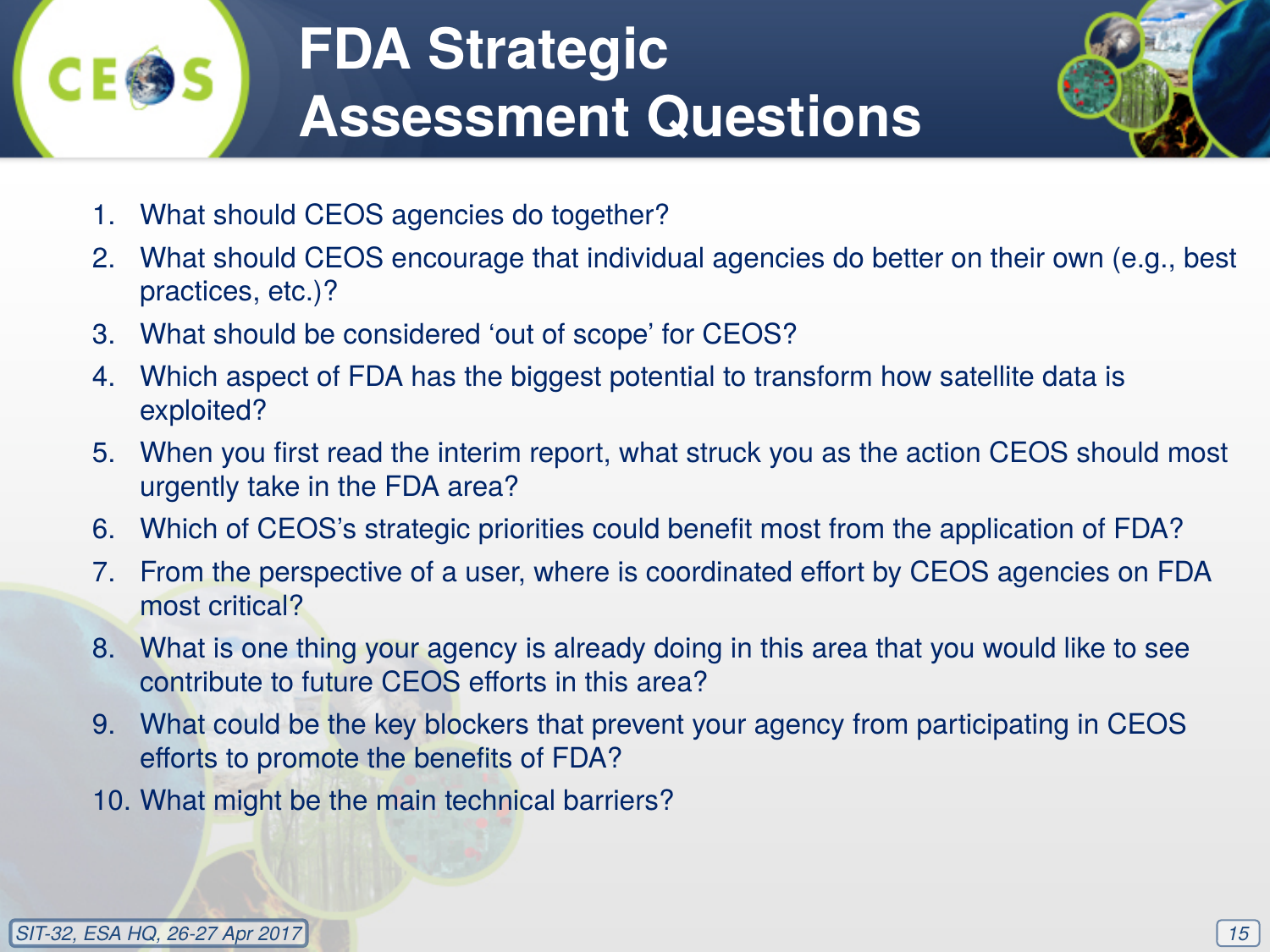

FDA Strategic
Assessment Questions
What should CEOS agencies do together?
What should CEOS encourage that individual agencies do better on their own (e.g., best practices, etc.)?
What should be considered ‘out of scope’ for CEOS?
Which aspect of FDA has the biggest potential to transform how satellite data is exploited?
When you first read the interim report, what struck you as the action CEOS should most urgently take in the FDA area?
Which of CEOS’s strategic priorities could benefit most from the application of FDA?
From the perspective of a user, where is coordinated effort by CEOS agencies on FDA most critical?
What is one thing your agency is already doing in this area that you would like to see contribute to future CEOS efforts in this area?
What could be the key blockers that prevent your agency from participating in CEOS efforts to promote the benefits of FDA?
What might be the main technical barriers?
15